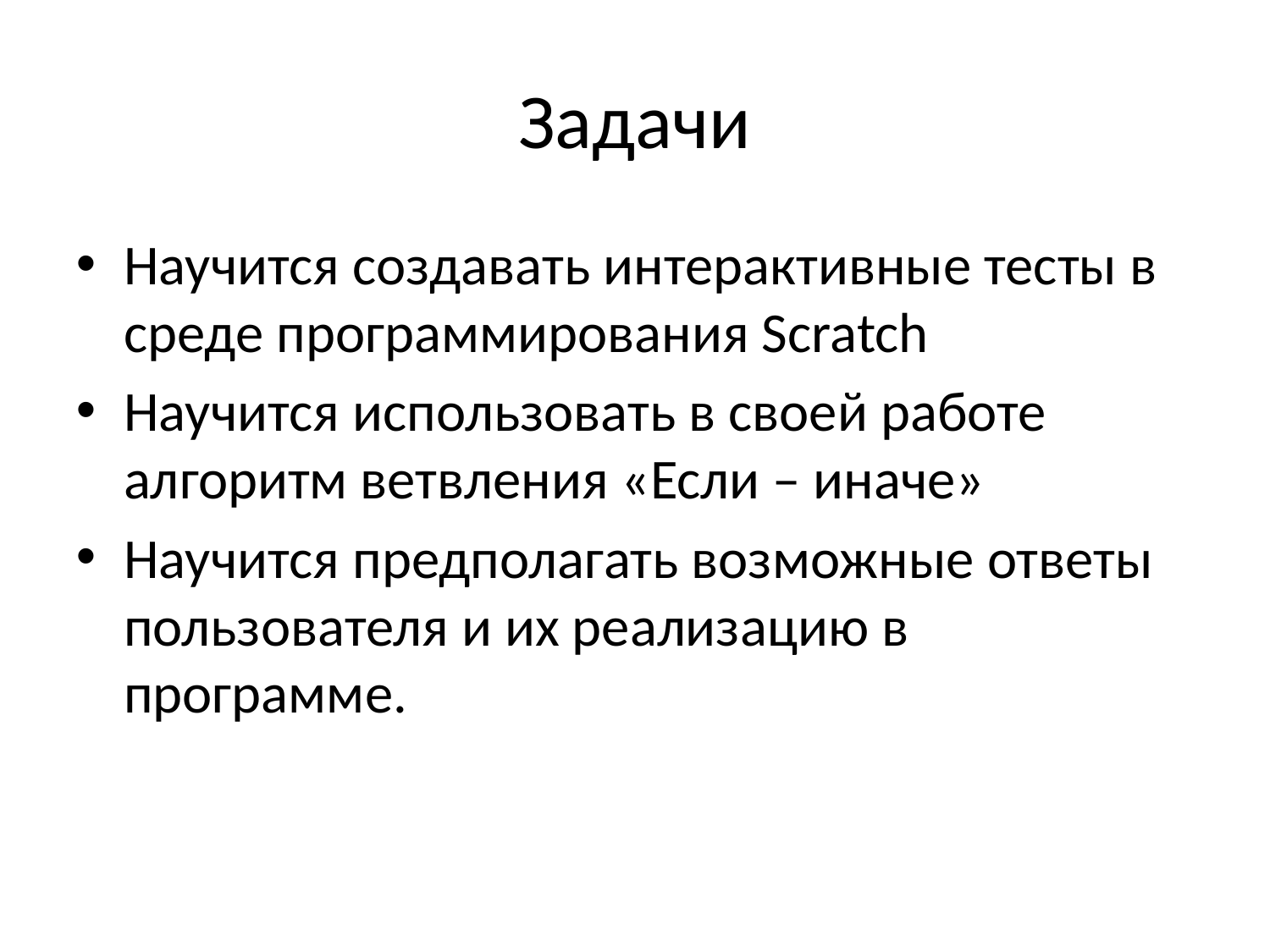

Задачи
Научится создавать интерактивные тесты в среде программирования Scratch
Научится использовать в своей работе алгоритм ветвления «Если – иначе»
Научится предполагать возможные ответы пользователя и их реализацию в программе.